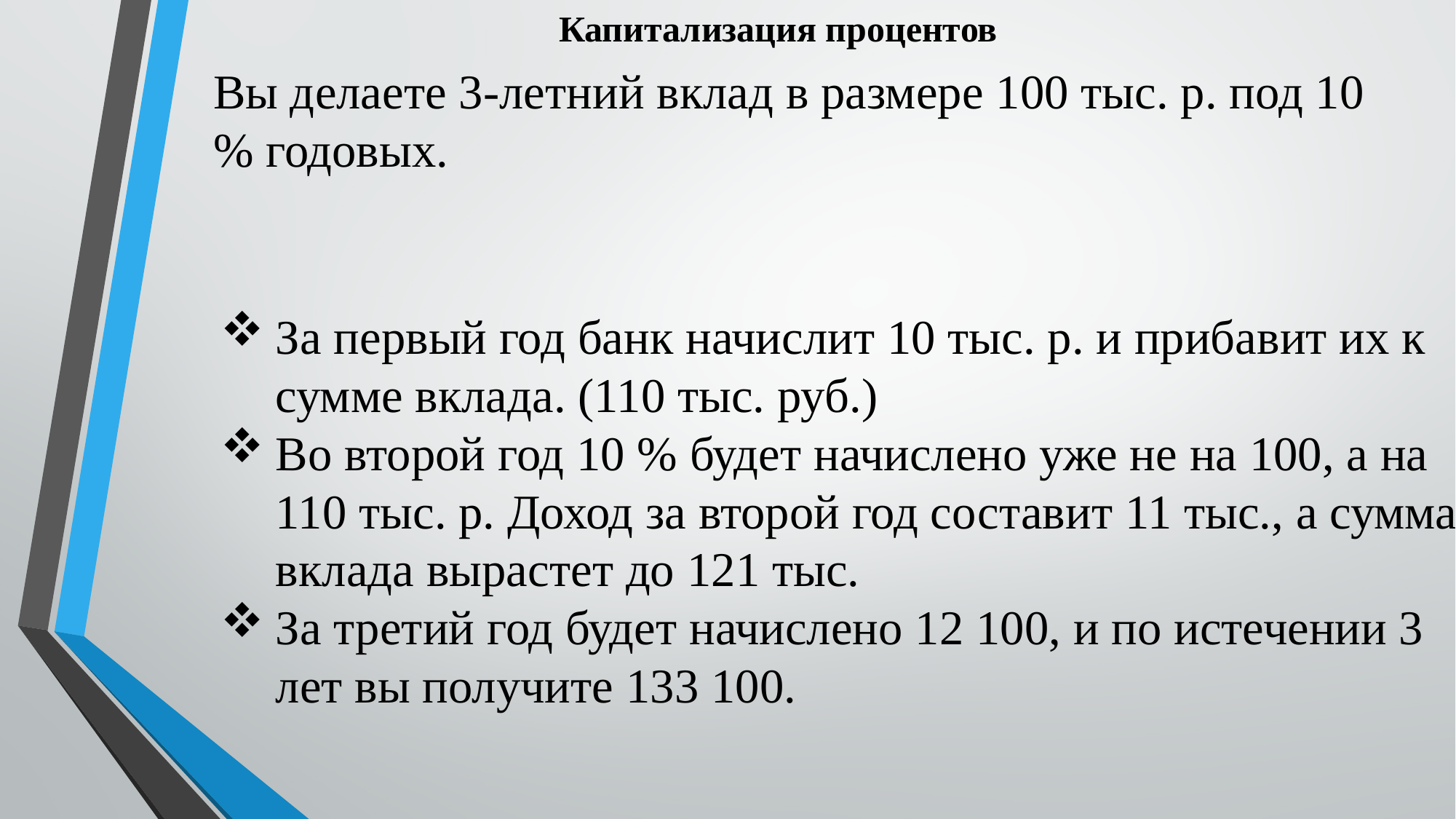

Капитализация процентов
Вы делаете 3-летний вклад в размере 100 тыс. р. под 10 % годовых.
За первый год банк начислит 10 тыс. р. и прибавит их к сумме вклада. (110 тыс. руб.)
Во второй год 10 % будет начислено уже не на 100, а на 110 тыс. р. Доход за второй год составит 11 тыс., а сумма вклада вырастет до 121 тыс.
За третий год будет начислено 12 100, и по истечении 3 лет вы получите 133 100.